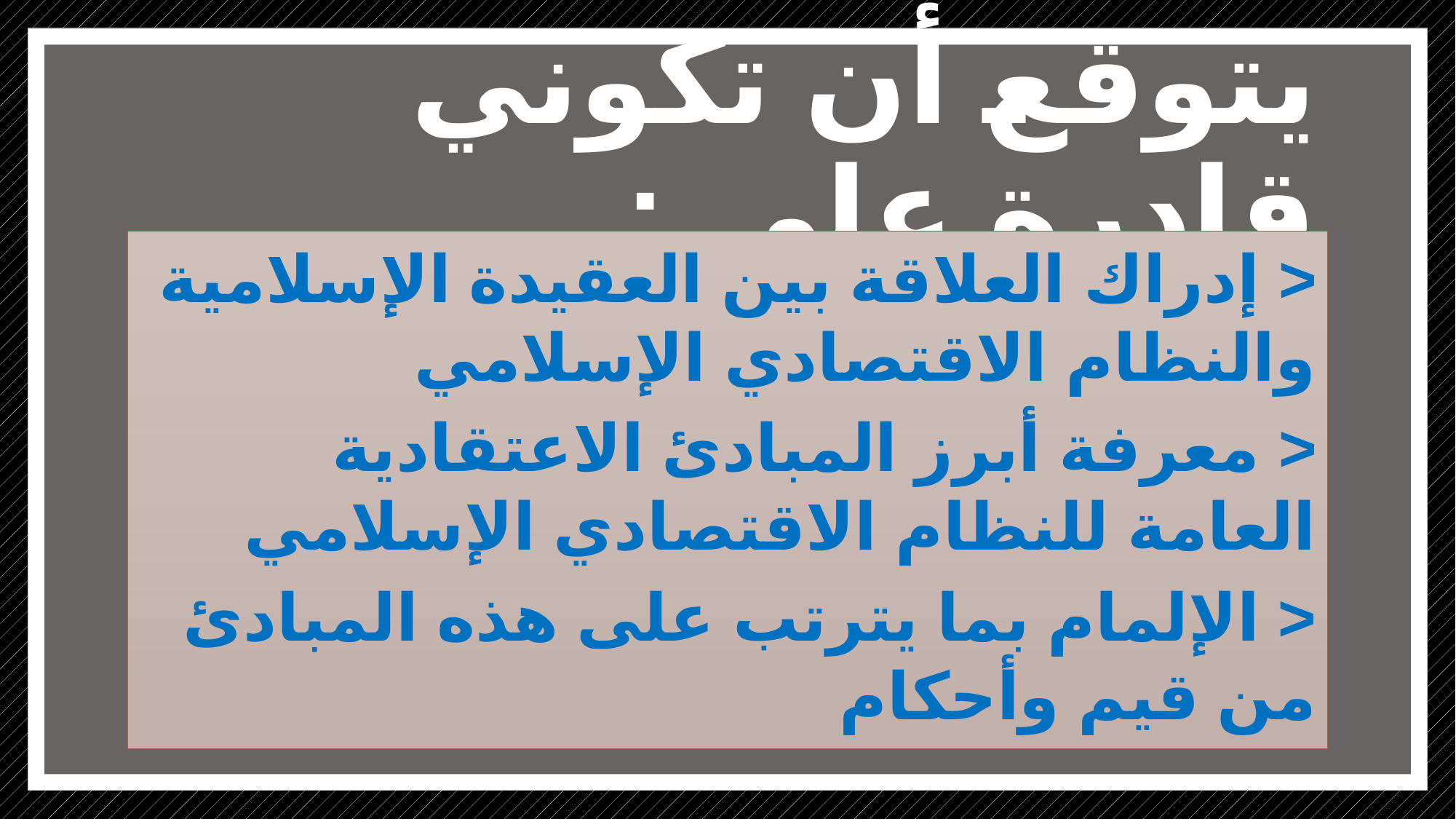

# يتوقع أن تكوني قادرة على :
< إدراك العلاقة بين العقيدة الإسلامية والنظام الاقتصادي الإسلامي
< معرفة أبرز المبادئ الاعتقادية العامة للنظام الاقتصادي الإسلامي
< الإلمام بما يترتب على هذه المبادئ من قيم وأحكام